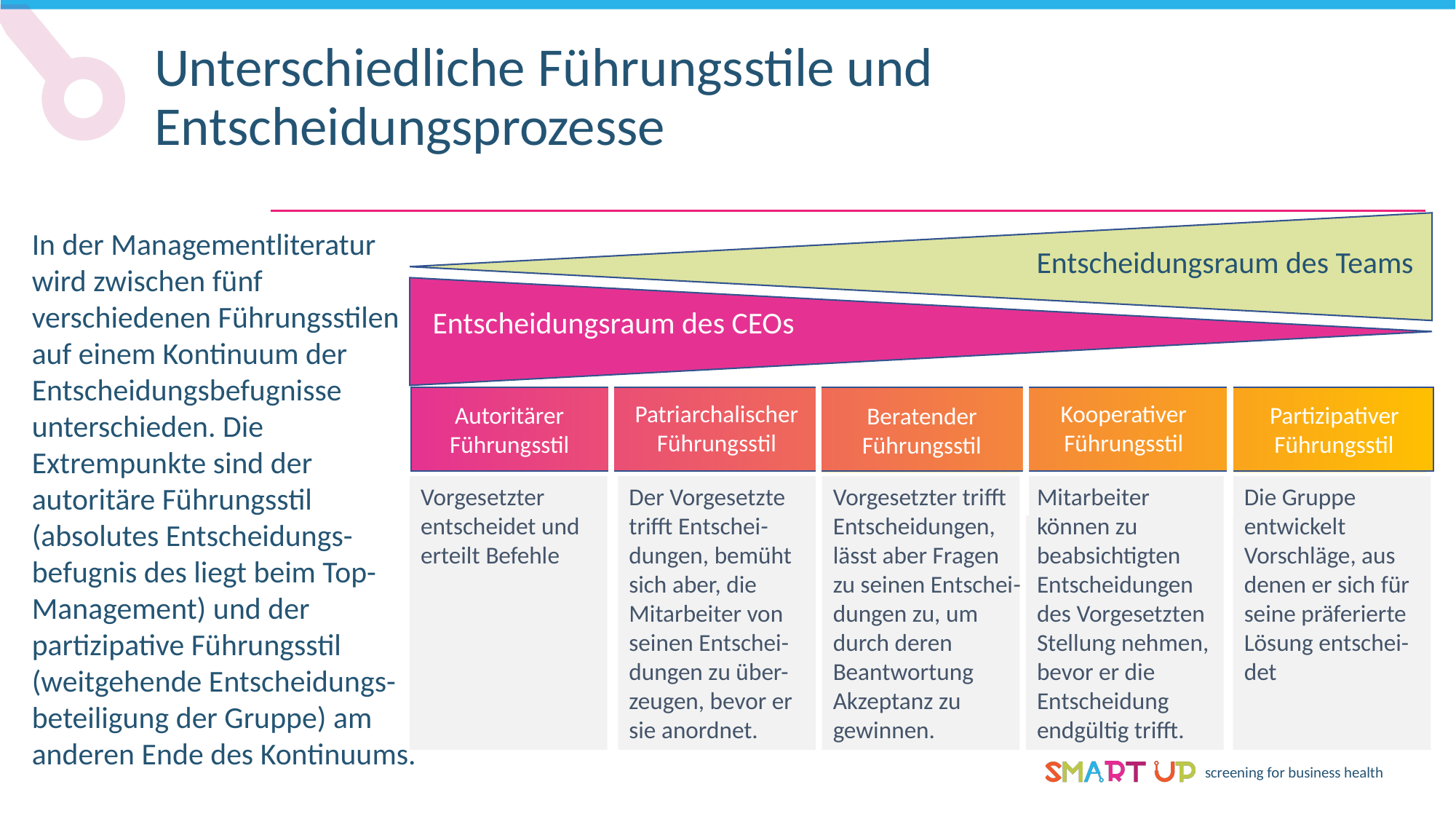

Unterschiedliche Führungsstile und Entscheidungsprozesse
In der Managementliteratur wird zwischen fünf verschiedenen Führungsstilen auf einem Kontinuum der Entscheidungsbefugnisse unterschieden. Die Extrempunkte sind der autoritäre Führungsstil (absolutes Entscheidungs-befugnis des liegt beim Top-Management) und der partizipative Führungsstil (weitgehende Entscheidungs-beteiligung der Gruppe) am anderen Ende des Kontinuums.
Entscheidungsraum des Teams
Entscheidungsraum des CEOs

Charismatischer Führungsstil

Charismatischer Führungsstil

Charismatischer Führungsstil

Charismatischer Führungsstil

Charismatischer Führungsstil
Patriarchalischer Führungsstil
Kooperativer Führungsstil
Partizipativer Führungsstil
Autoritärer Führungsstil
Beratender Führungsstil

Vorgesetzter entscheidet und erteilt Befehle

Die Gruppe entwickelt Vorschläge, aus denen er sich für seine präferierte Lösung entschei-det

Der Vorgesetzte trifft Entschei-dungen, bemüht sich aber, die Mitarbeiter von seinen Entschei-dungen zu über-zeugen, bevor er sie anordnet.

Vorgesetzter trifft Entscheidungen, lässt aber Fragen zu seinen Entschei-dungen zu, um durch deren Beantwortung Akzeptanz zu gewinnen.

Mitarbeiter können zu beabsichtigten Entscheidungen des Vorgesetzten Stellung nehmen, bevor er die Entscheidung endgültig trifft.